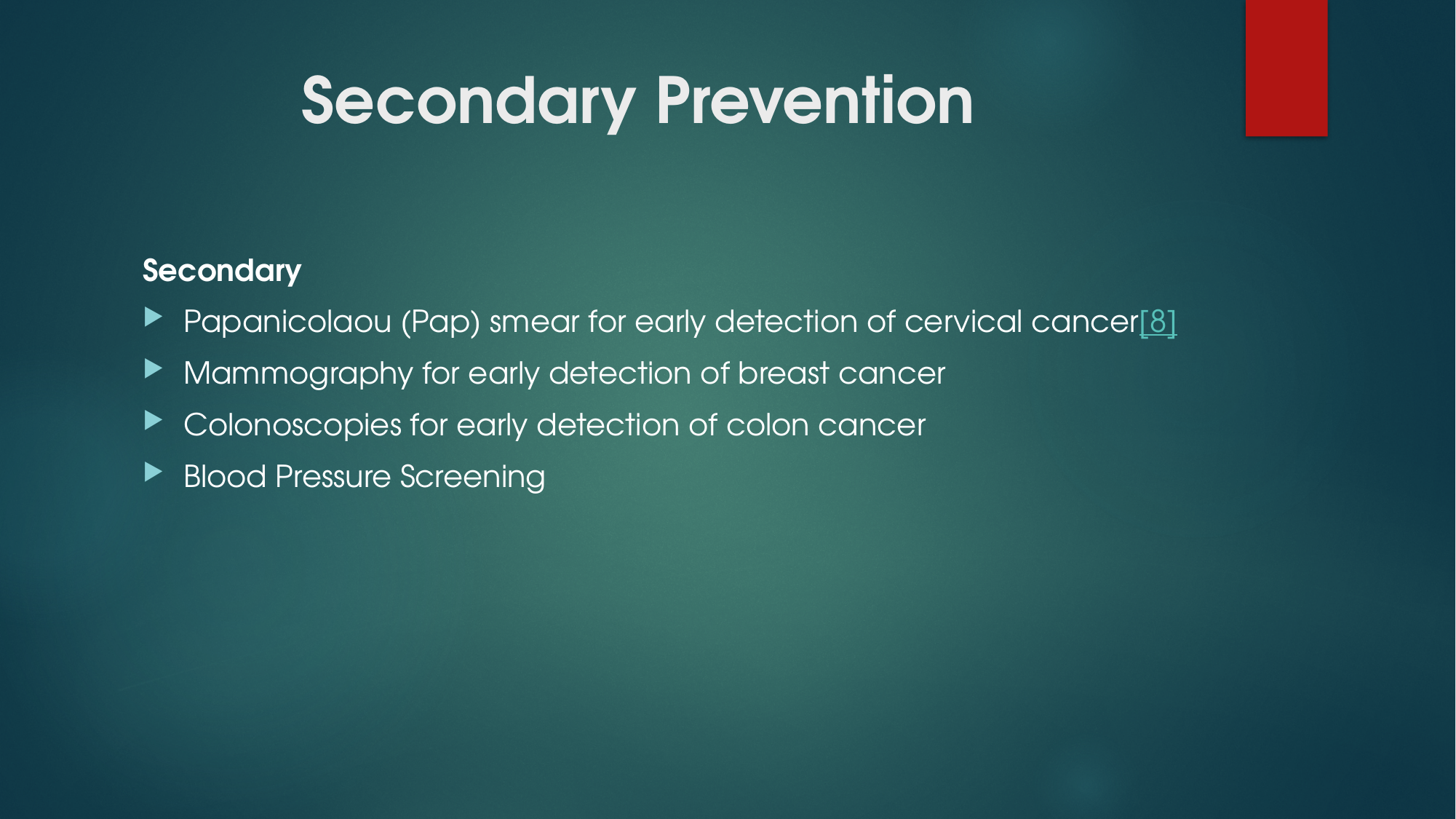

# Secondary Prevention
Secondary
Papanicolaou (Pap) smear for early detection of cervical cancer[8]
Mammography for early detection of breast cancer
Colonoscopies for early detection of colon cancer
Blood Pressure Screening